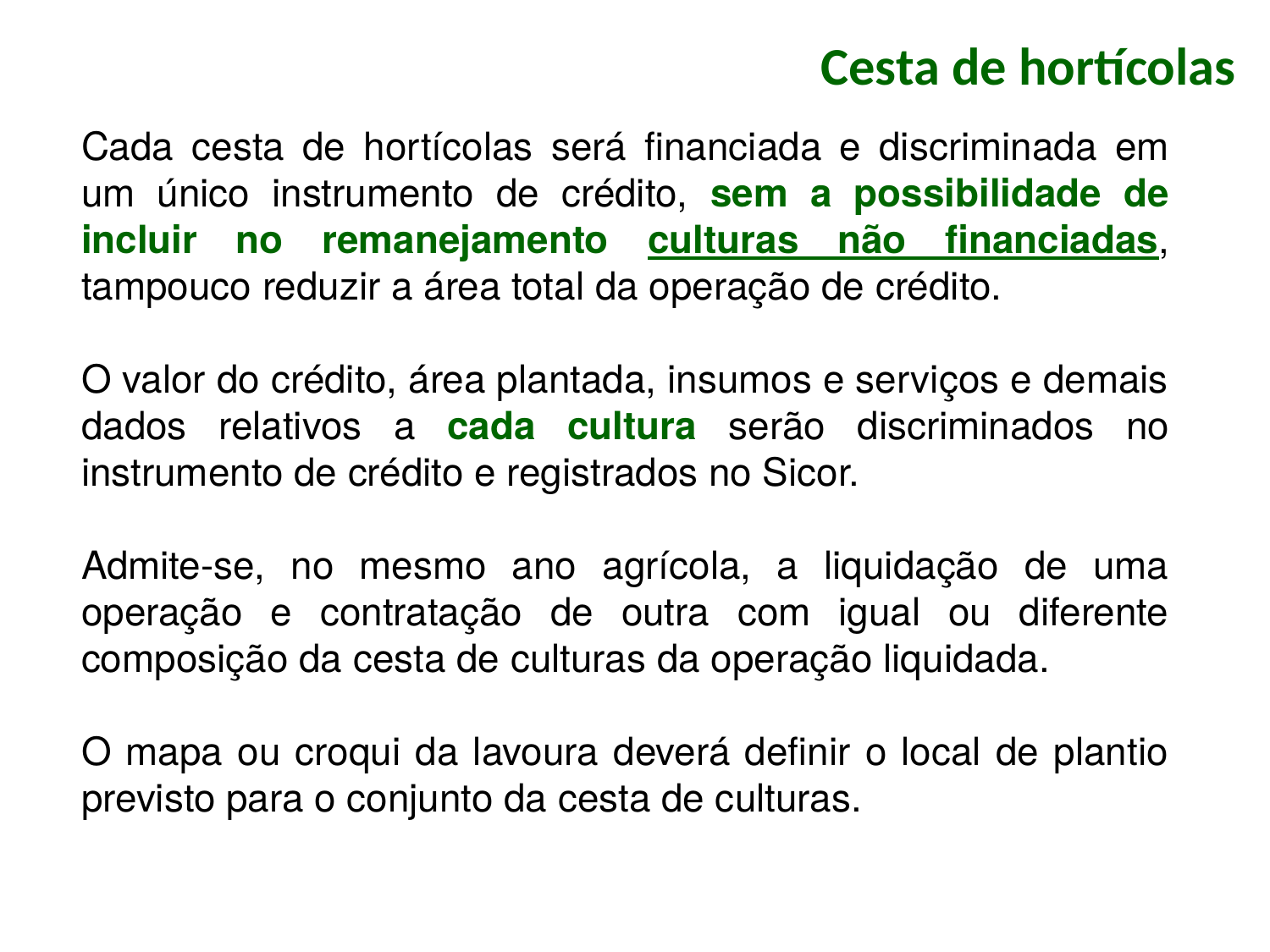

Cesta de hortícolas
Cada cesta de hortícolas será financiada e discriminada em um único instrumento de crédito, sem a possibilidade de incluir no remanejamento culturas não financiadas, tampouco reduzir a área total da operação de crédito.

O valor do crédito, área plantada, insumos e serviços e demais dados relativos a cada cultura serão discriminados no instrumento de crédito e registrados no Sicor.

Admite-se, no mesmo ano agrícola, a liquidação de uma operação e contratação de outra com igual ou diferente composição da cesta de culturas da operação liquidada.

O mapa ou croqui da lavoura deverá definir o local de plantio previsto para o conjunto da cesta de culturas.